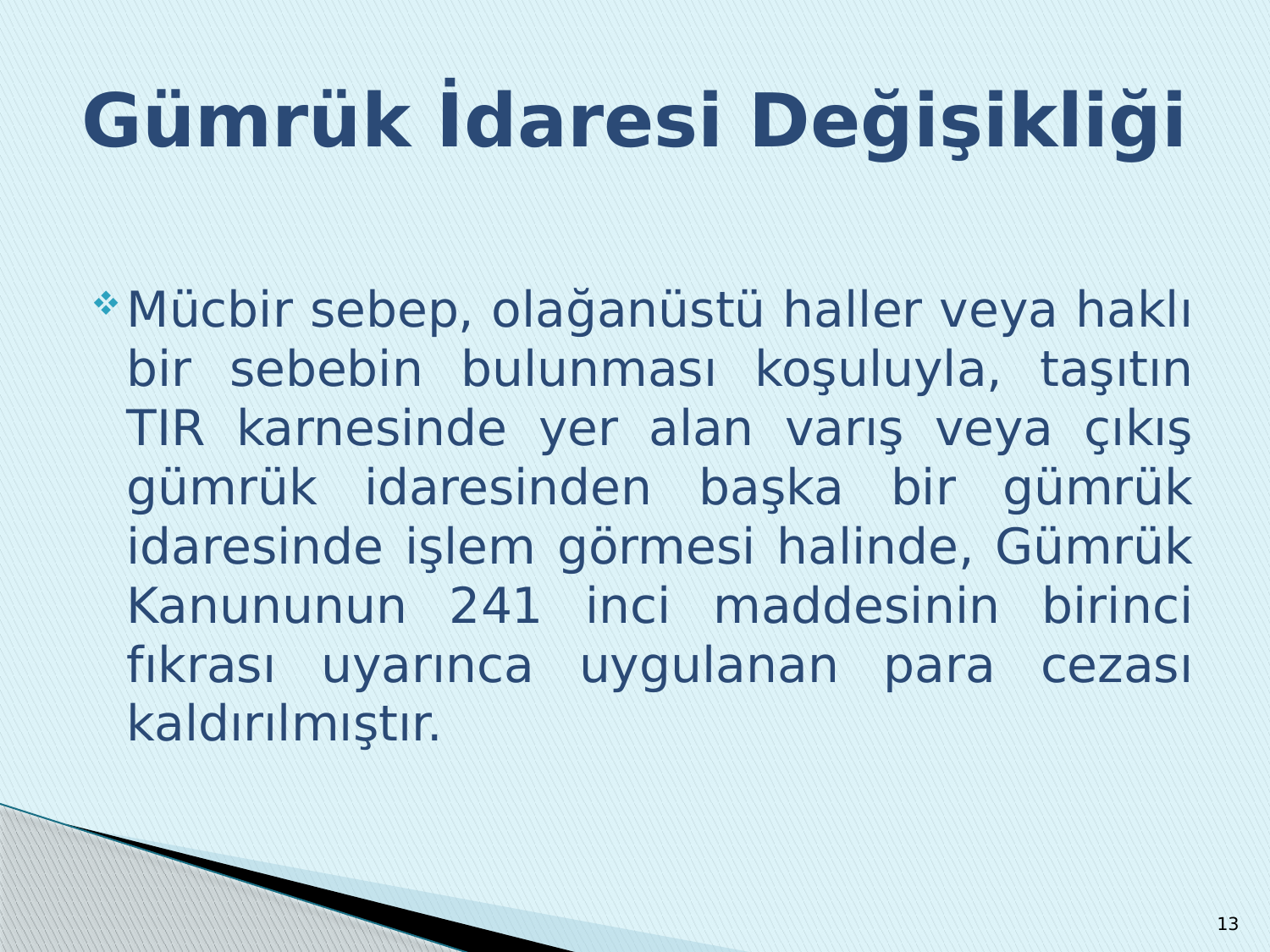

# Gümrük İdaresi Değişikliği

Mücbir sebep, olağanüstü haller veya haklı bir sebebin bulunması koşuluyla, taşıtın TIR karnesinde yer alan varış veya çıkış gümrük idaresinden başka bir gümrük idaresinde işlem görmesi halinde, Gümrük Kanununun 241 inci maddesinin birinci fıkrası uyarınca uygulanan para cezası kaldırılmıştır.

13